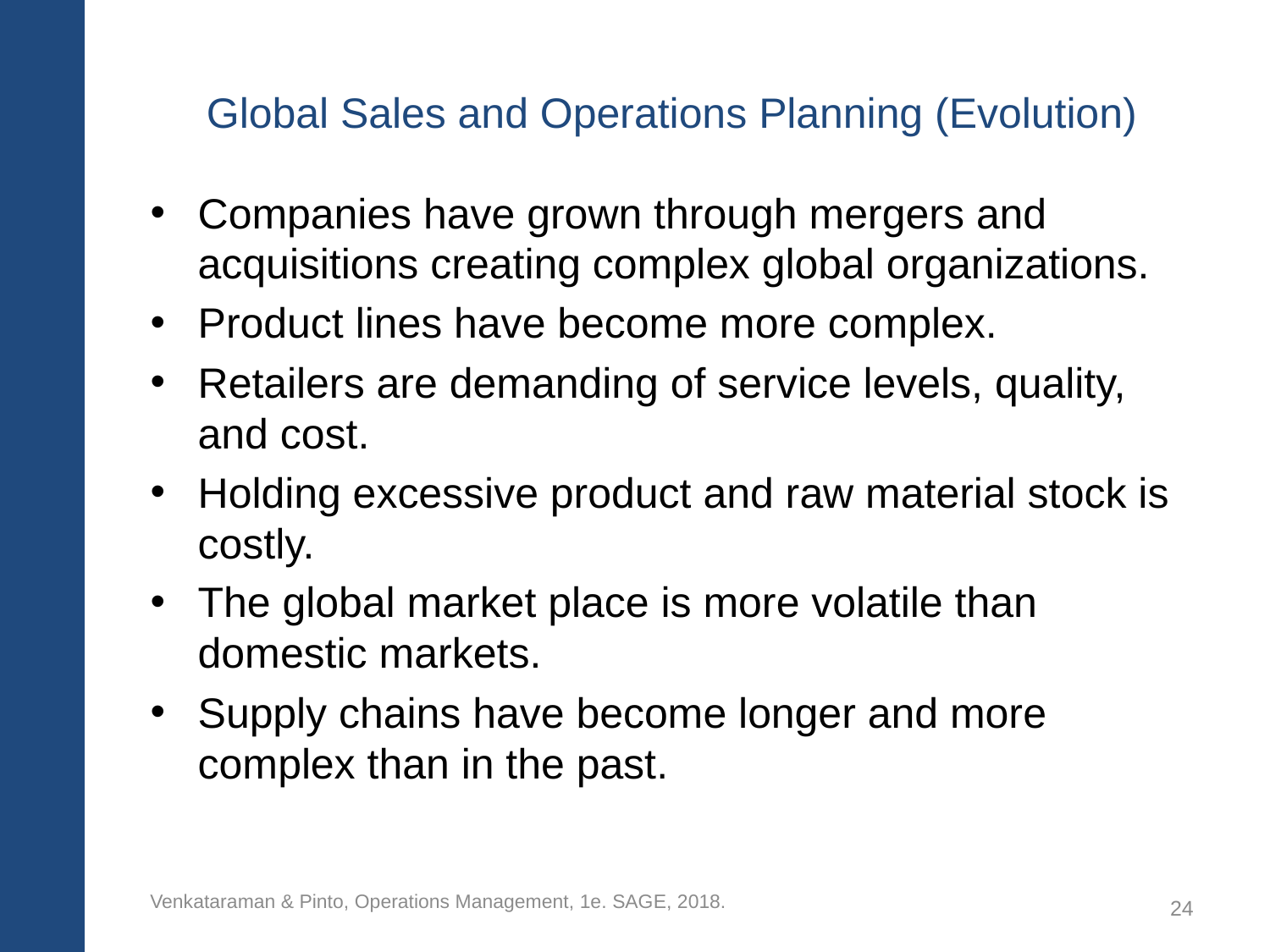

# Global Sales and Operations Planning (Evolution)
Companies have grown through mergers and acquisitions creating complex global organizations.
Product lines have become more complex.
Retailers are demanding of service levels, quality, and cost.
Holding excessive product and raw material stock is costly.
The global market place is more volatile than domestic markets.
Supply chains have become longer and more complex than in the past.
Venkataraman & Pinto, Operations Management, 1e. SAGE, 2018.
24